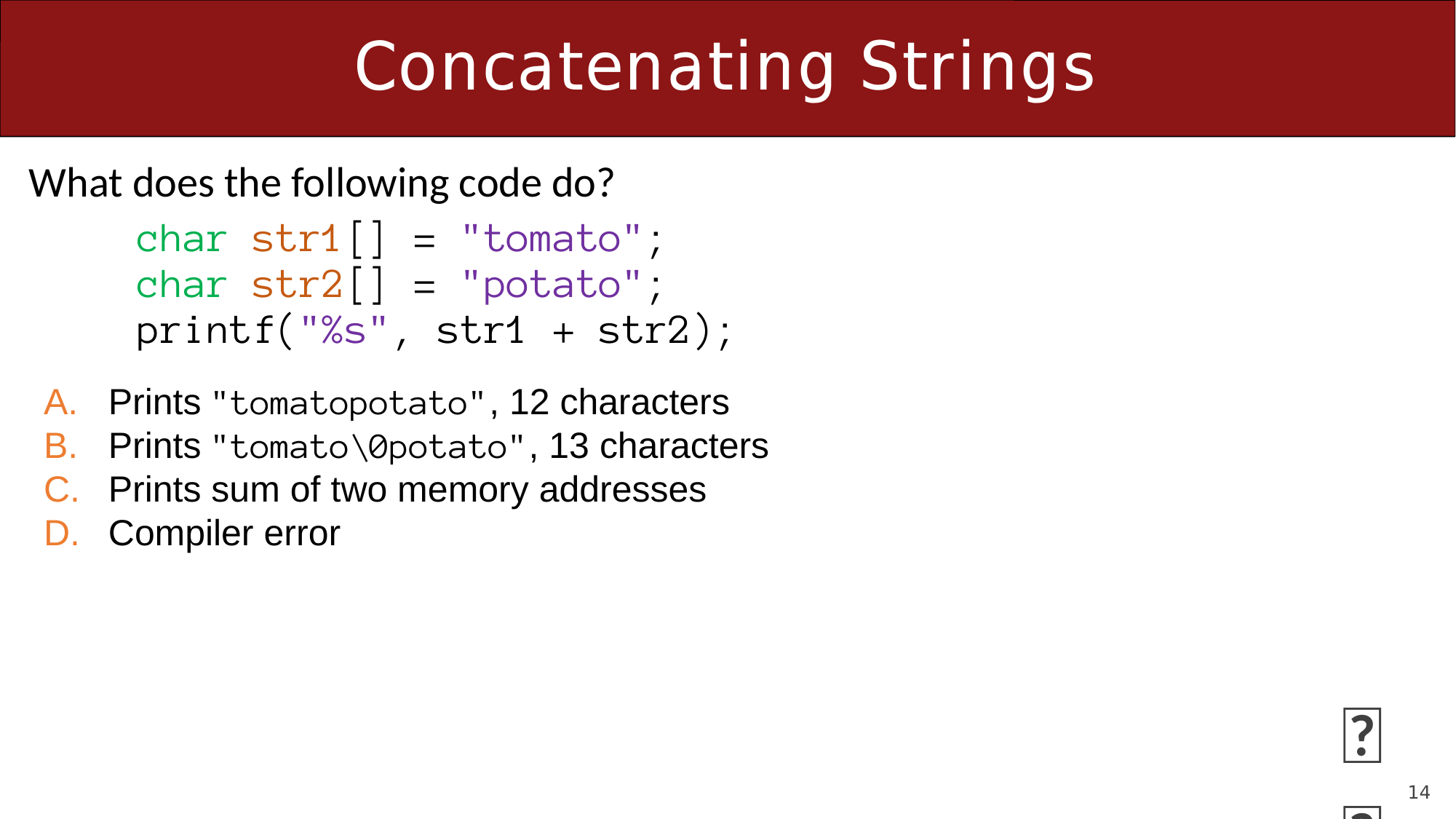

# Concatenating Strings
What does the following code do?
	char str1[] = "tomato";
	char str2[] = "potato";
    	printf("%s", str1 + str2);
 Prints "tomatopotato", 12 characters
 Prints "tomato\0potato", 13 characters
 Prints sum of two memory addresses
 Compiler error
🤔